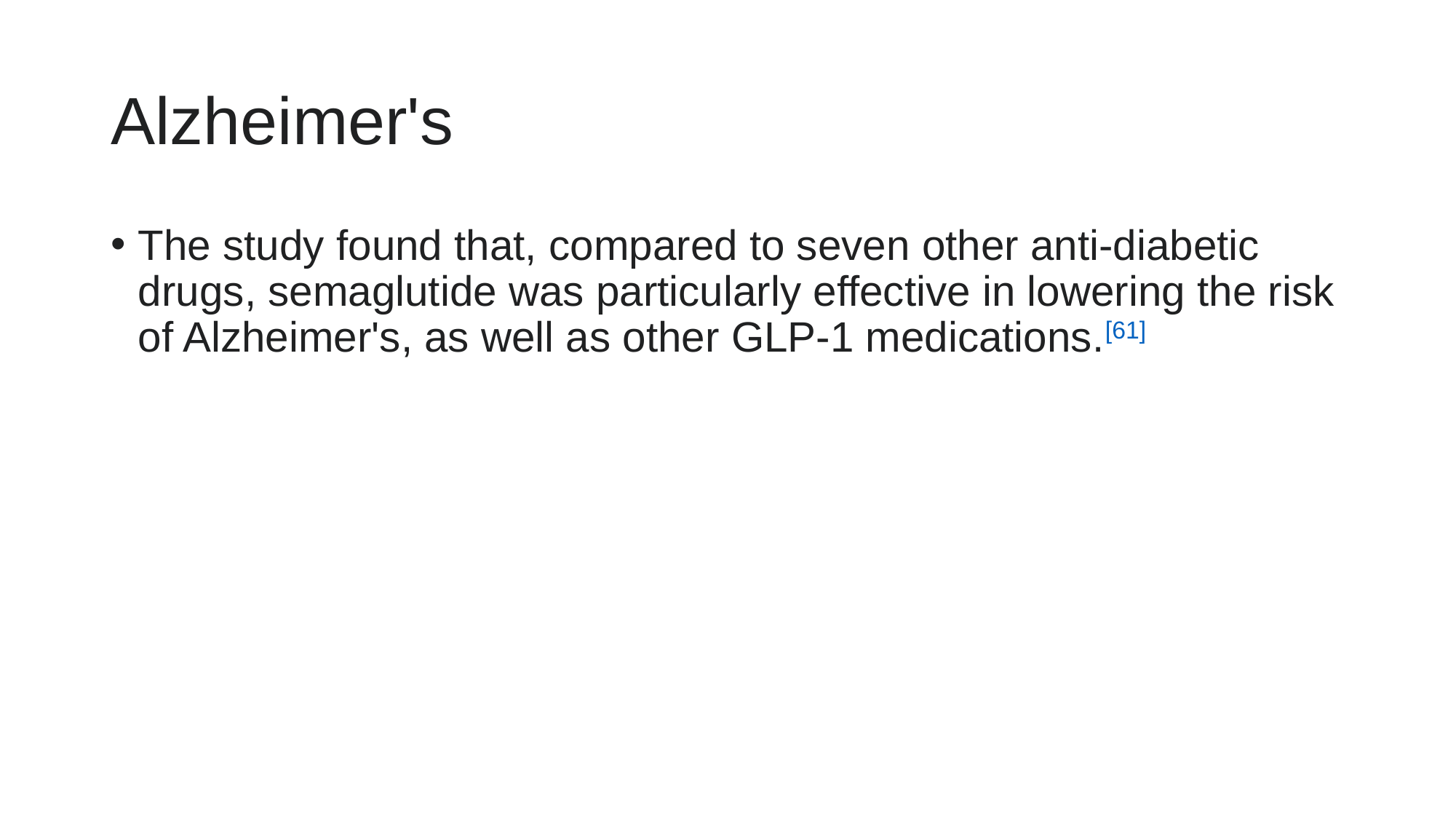

# Alzheimer's
The study found that, compared to seven other anti-diabetic drugs, semaglutide was particularly effective in lowering the risk of Alzheimer's, as well as other GLP-1 medications.[61]